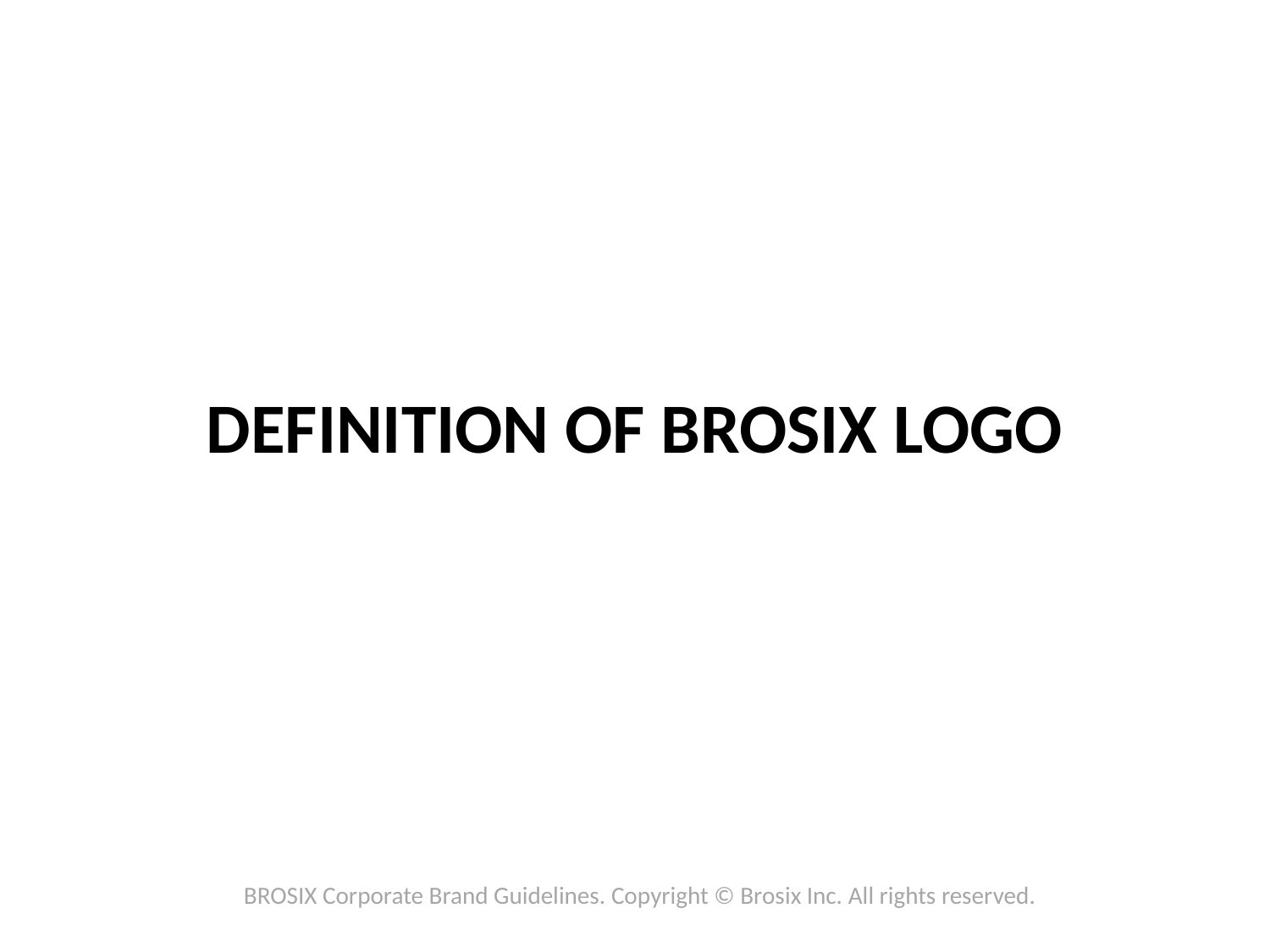

# Definition of Brosix LOGO
BROSIX Corporate Brand Guidelines. Copyright © Brosix Inc. All rights reserved.